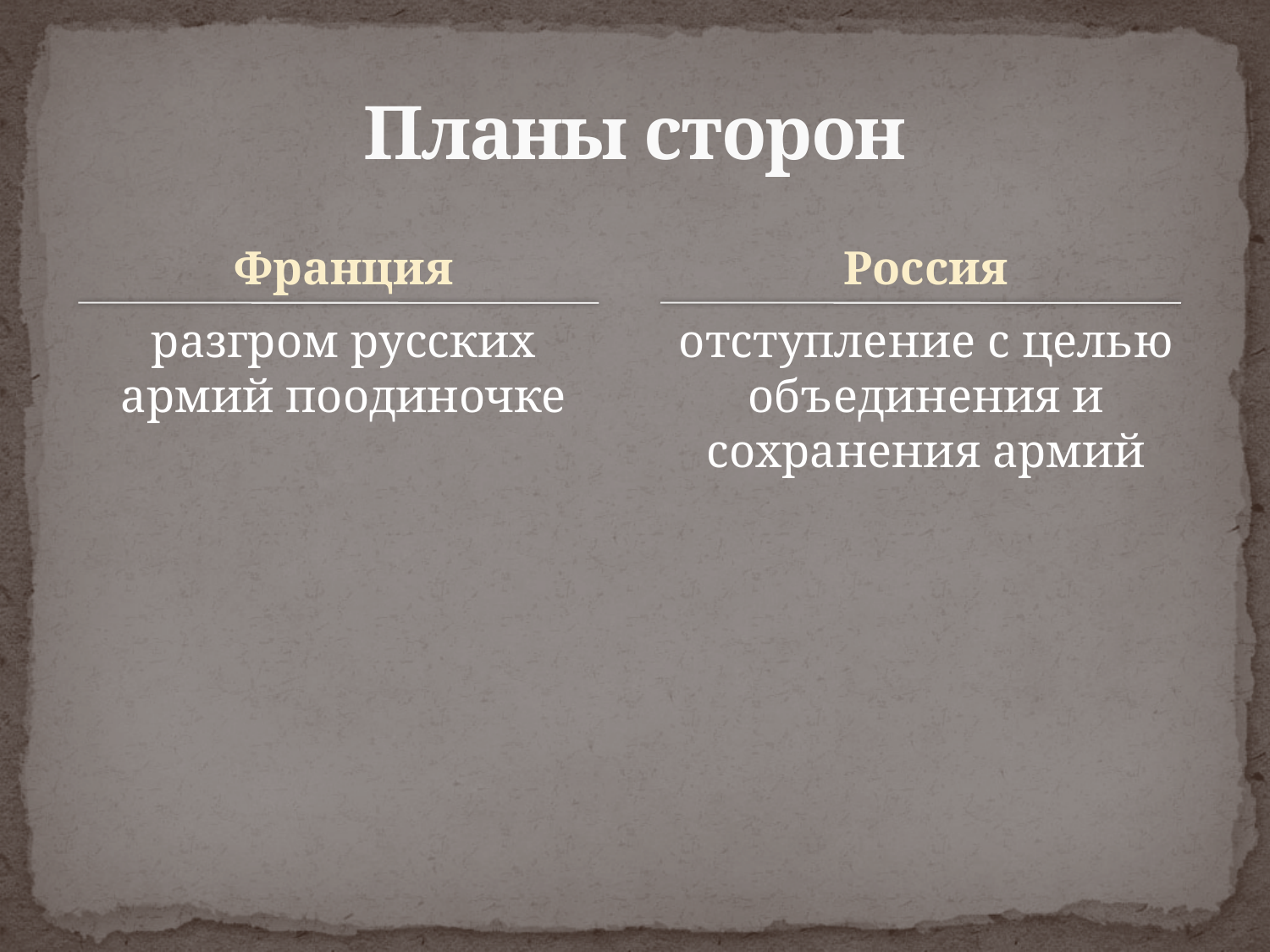

# Планы сторон
Франция
Россия
разгром русских армий поодиночке

отступление с целью объединения и сохранения армий